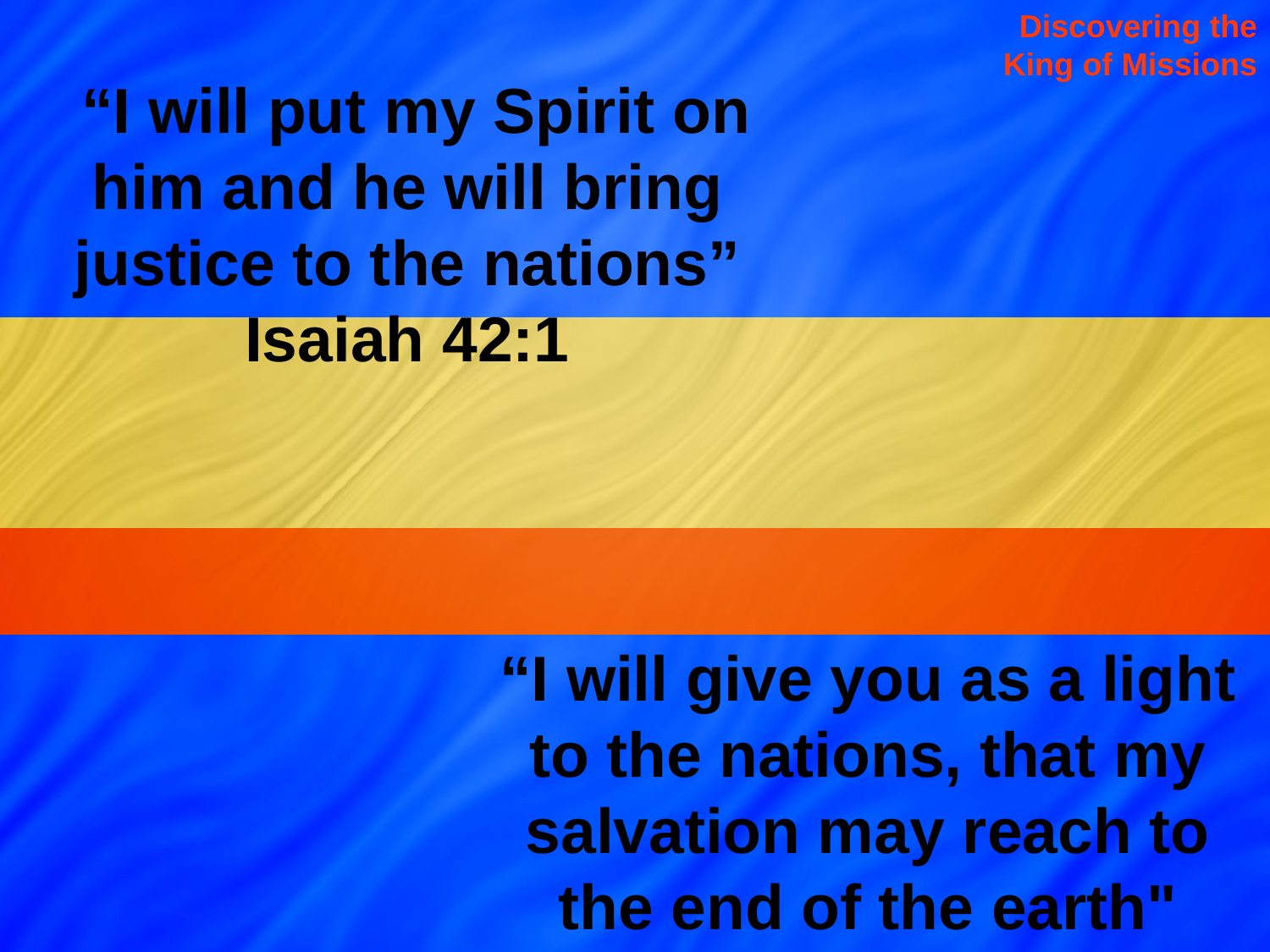

Discovering the King of Missions
 “I will put my Spirit on him and he will bring justice to the nations” Isaiah 42:1
“I will give you as a light to the nations, that my salvation may reach to the end of the earth" (RSV). Isaiah 49:6